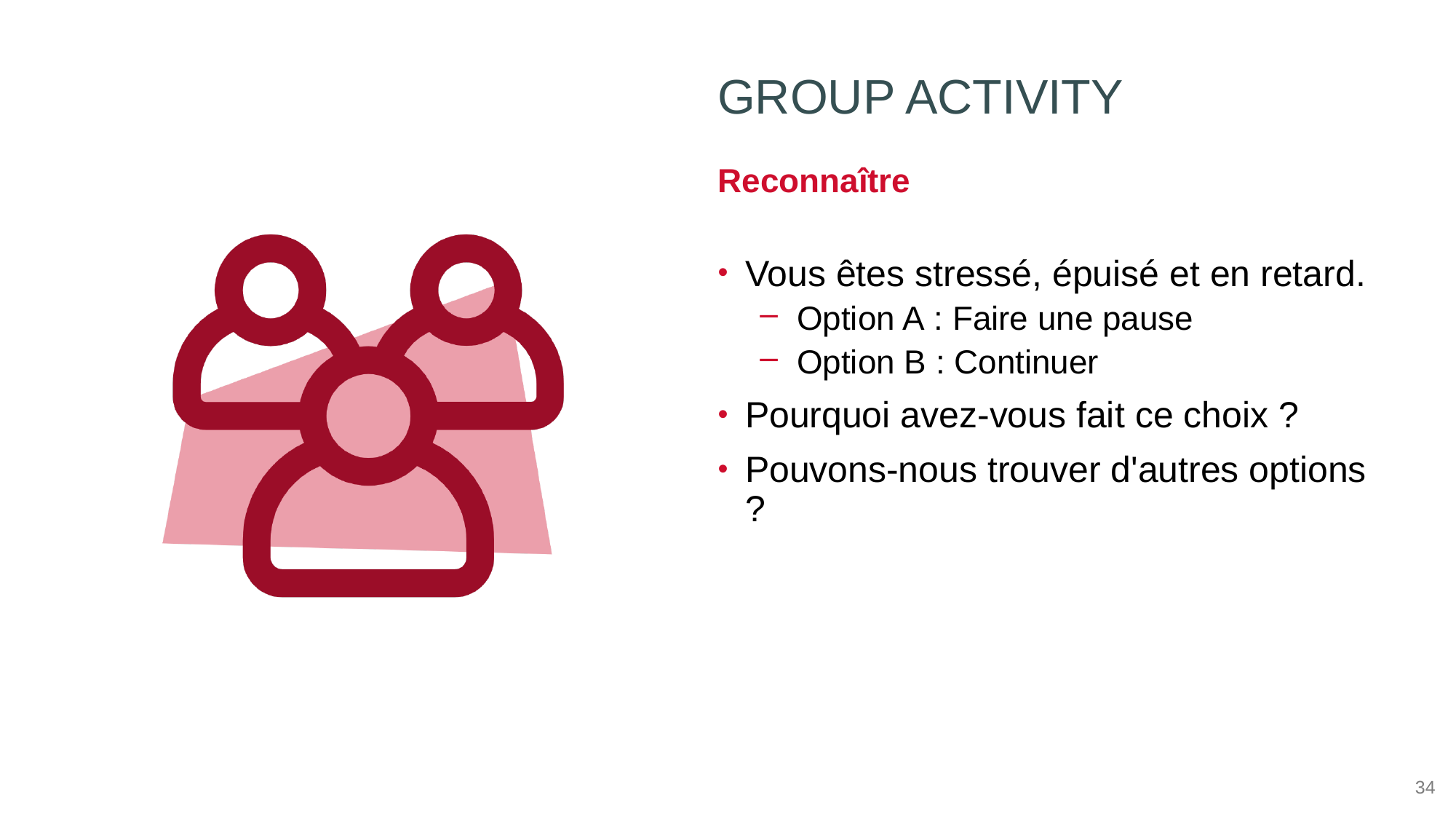

Reconnaître
Vous êtes stressé, épuisé et en retard.
Option A : Faire une pause
Option B : Continuer
Pourquoi avez-vous fait ce choix ?
Pouvons-nous trouver d'autres options ?

34